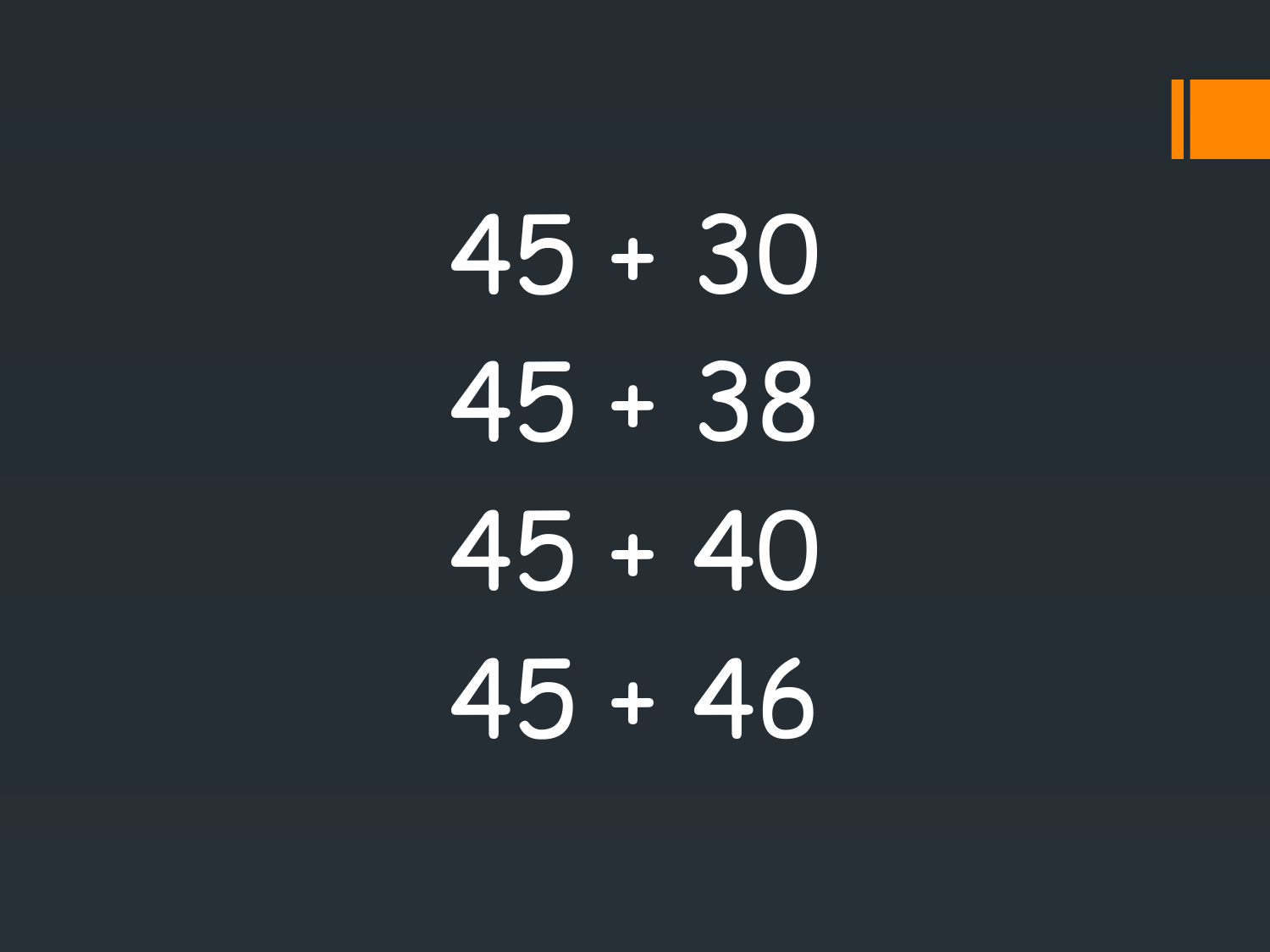

45 + 30
45 + 38
45 + 40
45 + 46